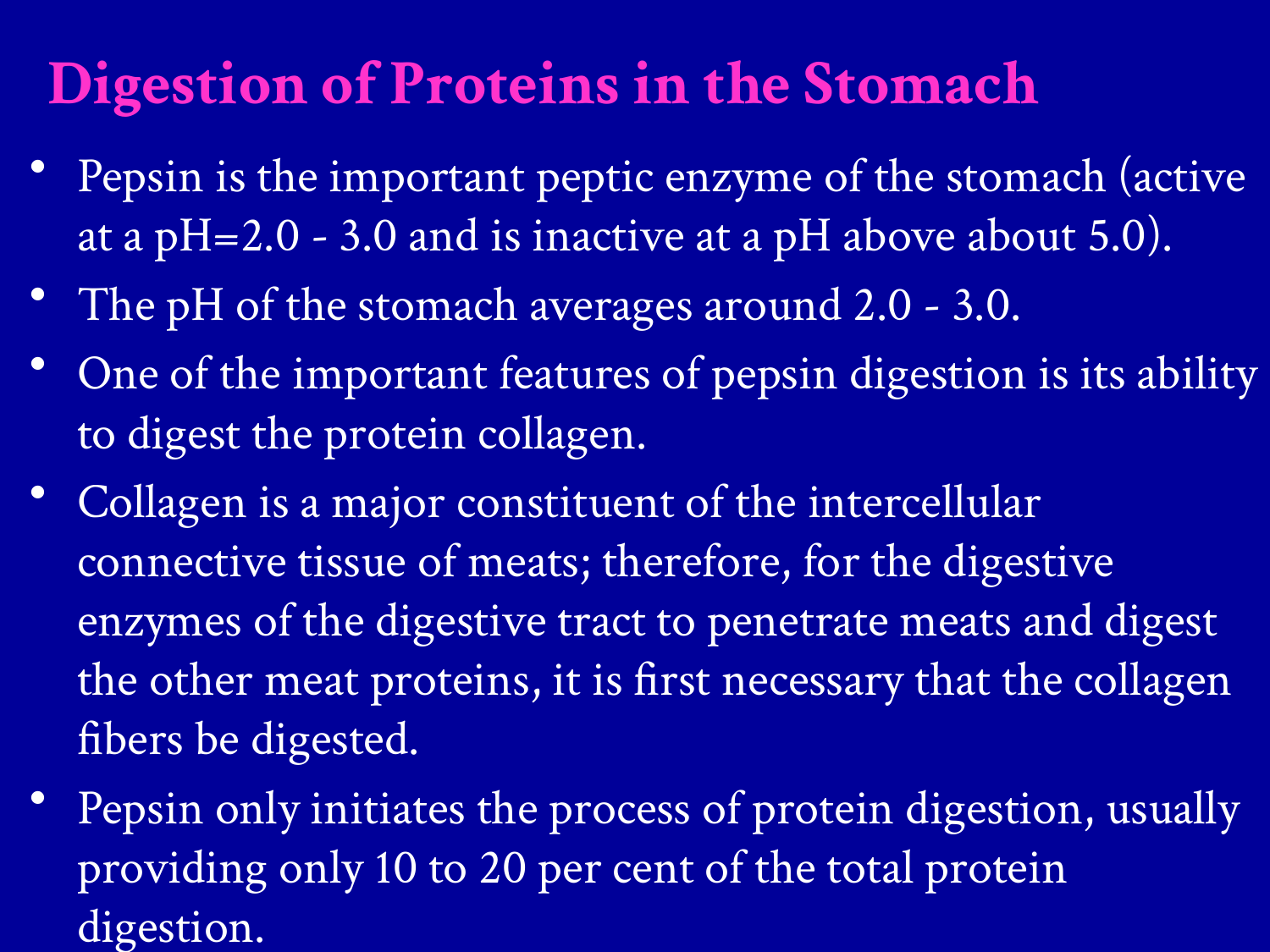

# Digestion of Proteins in the Stomach
Pepsin is the important peptic enzyme of the stomach (active at a pH=2.0 - 3.0 and is inactive at a pH above about 5.0).
The pH of the stomach averages around 2.0 - 3.0.
One of the important features of pepsin digestion is its ability to digest the protein collagen.
Collagen is a major constituent of the intercellular connective tissue of meats; therefore, for the digestive enzymes of the digestive tract to penetrate meats and digest the other meat proteins, it is first necessary that the collagen fibers be digested.
Pepsin only initiates the process of protein digestion, usually providing only 10 to 20 per cent of the total protein digestion.